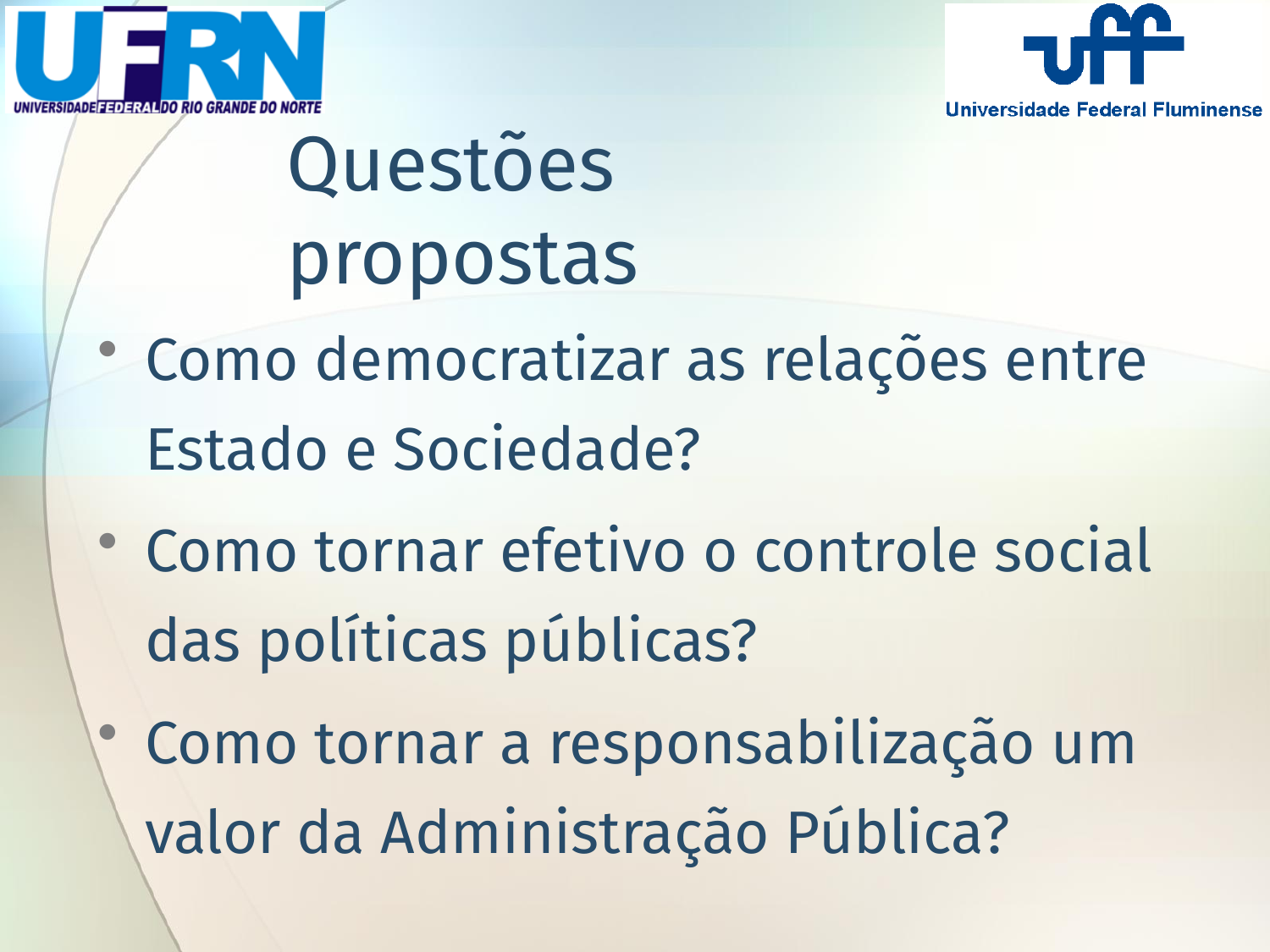

# Questões propostas
Como democratizar as relações entre Estado e Sociedade?
Como tornar efetivo o controle social das políticas públicas?
Como tornar a responsabilização um valor da Administração Pública?